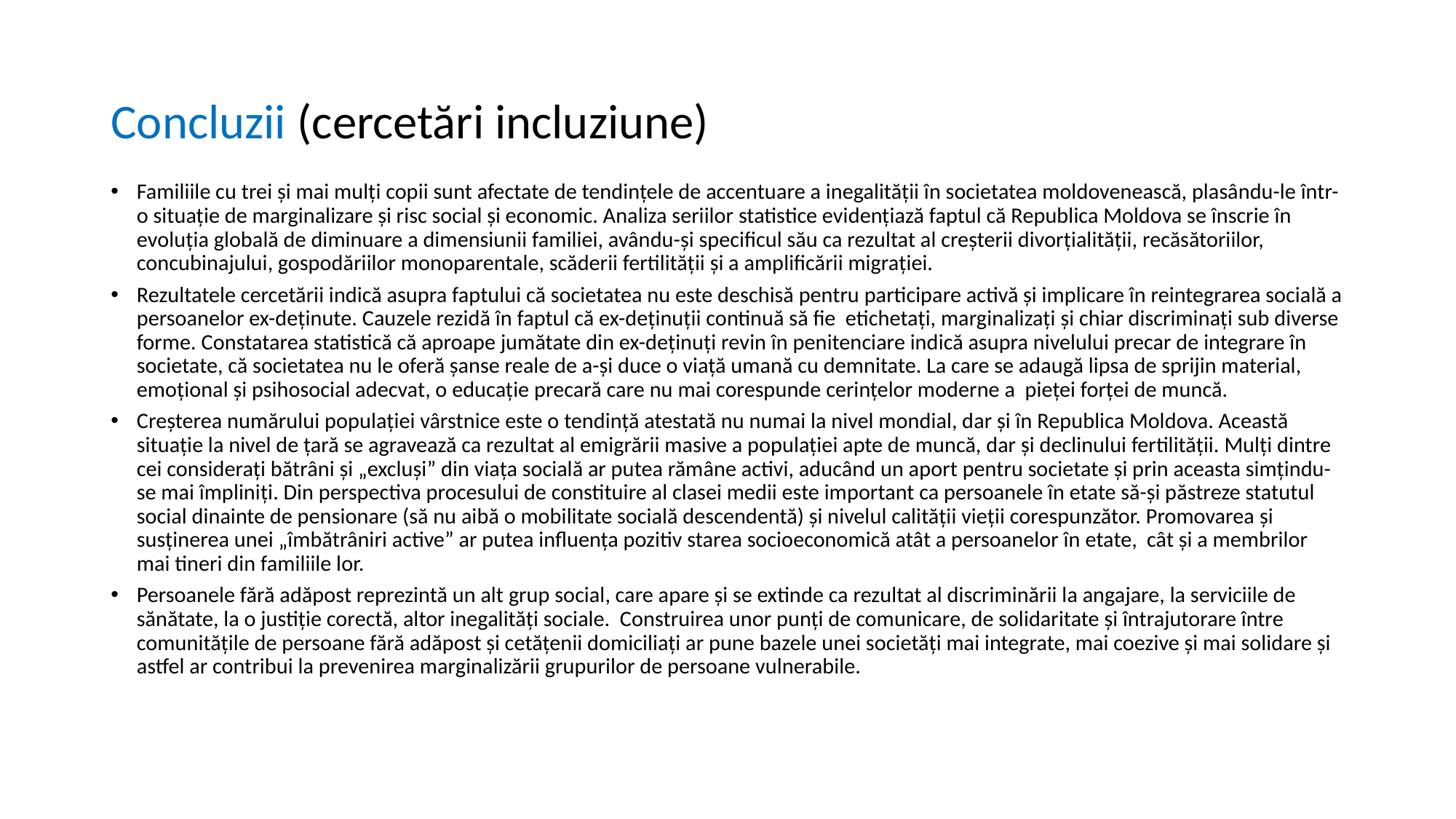

# Concluzii (cercetări incluziune)
Familiile cu trei și mai mulți copii sunt afectate de tendințele de accentuare a inegalității în societatea moldovenească, plasându-le într-o situație de marginalizare și risc social și economic. Analiza seriilor statistice evidențiază faptul că Republica Moldova se înscrie în evoluția globală de diminuare a dimensiunii familiei, avându-și specificul său ca rezultat al creșterii divorțialității, recăsătoriilor, concubinajului, gospodăriilor monoparentale, scăderii fertilității și a amplificării migrației.
Rezultatele cercetării indică asupra faptului că societatea nu este deschisă pentru participare activă și implicare în reintegrarea socială a persoanelor ex-deținute. Cauzele rezidă în faptul că ex-deținuții continuă să fie  etichetați, marginalizați și chiar discriminați sub diverse forme. Constatarea statistică că aproape jumătate din ex-deținuți revin în penitenciare indică asupra nivelului precar de integrare în societate, că societatea nu le oferă șanse reale de a-și duce o viață umană cu demnitate. La care se adaugă lipsa de sprijin material, emoțional și psihosocial adecvat, o educație precară care nu mai corespunde cerințelor moderne a  pieței forței de muncă.
Creșterea numărului populației vârstnice este o tendință atestată nu numai la nivel mondial, dar și în Republica Moldova. Această situație la nivel de țară se agravează ca rezultat al emigrării masive a populației apte de muncă, dar și declinului fertilității. Mulți dintre cei considerați bătrâni și „excluși” din viața socială ar putea rămâne activi, aducând un aport pentru societate și prin aceasta simțindu-se mai împliniți. Din perspectiva procesului de constituire al clasei medii este important ca persoanele în etate să-și păstreze statutul social dinainte de pensionare (să nu aibă o mobilitate socială descendentă) și nivelul calității vieții corespunzător. Promovarea și susținerea unei „îmbătrâniri active” ar putea influența pozitiv starea socioeconomică atât a persoanelor în etate,  cât și a membrilor mai tineri din familiile lor.
Persoanele fără adăpost reprezintă un alt grup social, care apare și se extinde ca rezultat al discriminării la angajare, la serviciile de sănătate, la o justiție corectă, altor inegalități sociale.  Construirea unor punți de comunicare, de solidaritate și întrajutorare între comunitățile de persoane fără adăpost și cetățenii domiciliați ar pune bazele unei societăți mai integrate, mai coezive și mai solidare și astfel ar contribui la prevenirea marginalizării grupurilor de persoane vulnerabile.